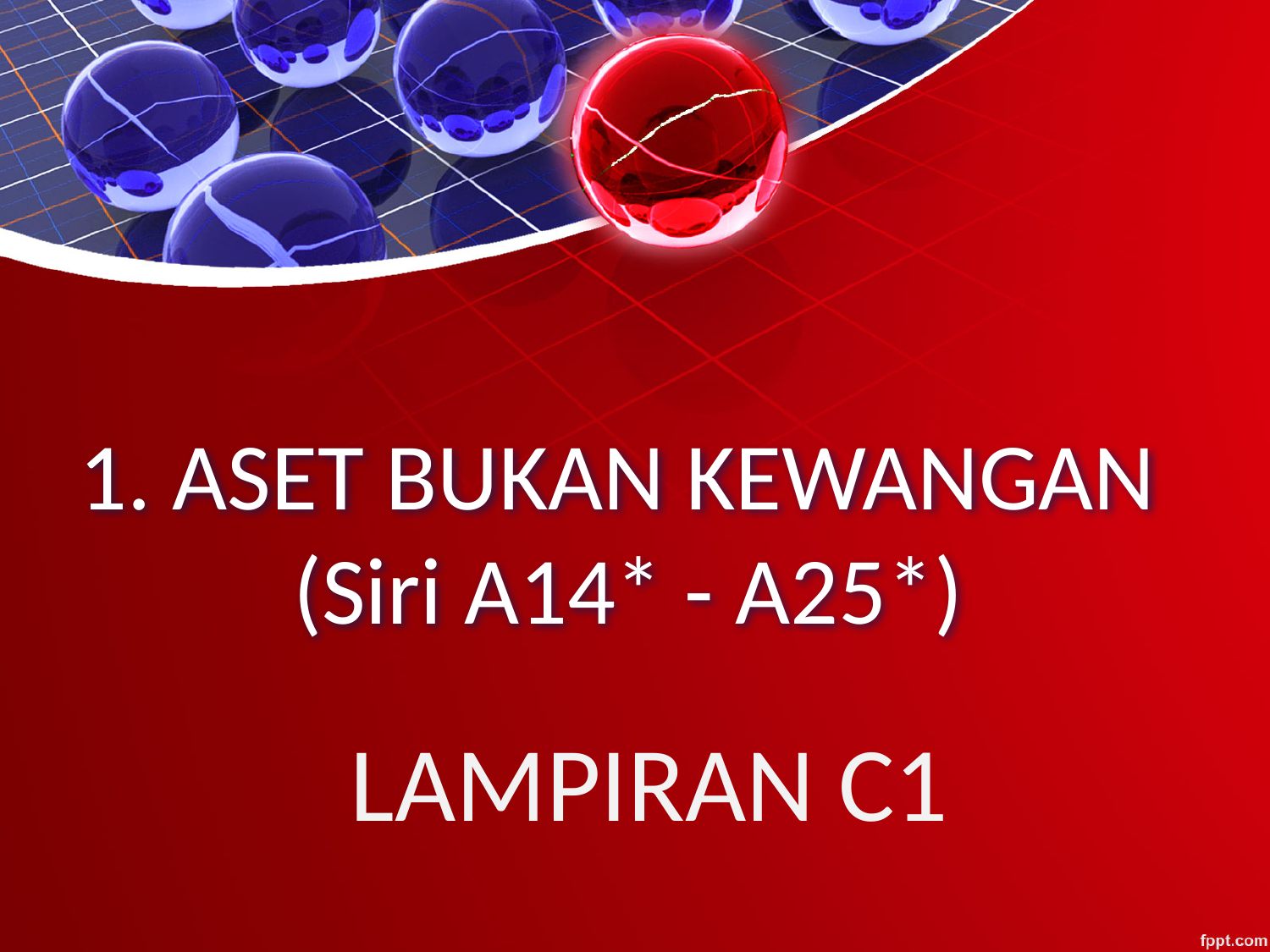

# 1. ASET BUKAN KEWANGAN (Siri A14* - A25*)
LAMPIRAN C1